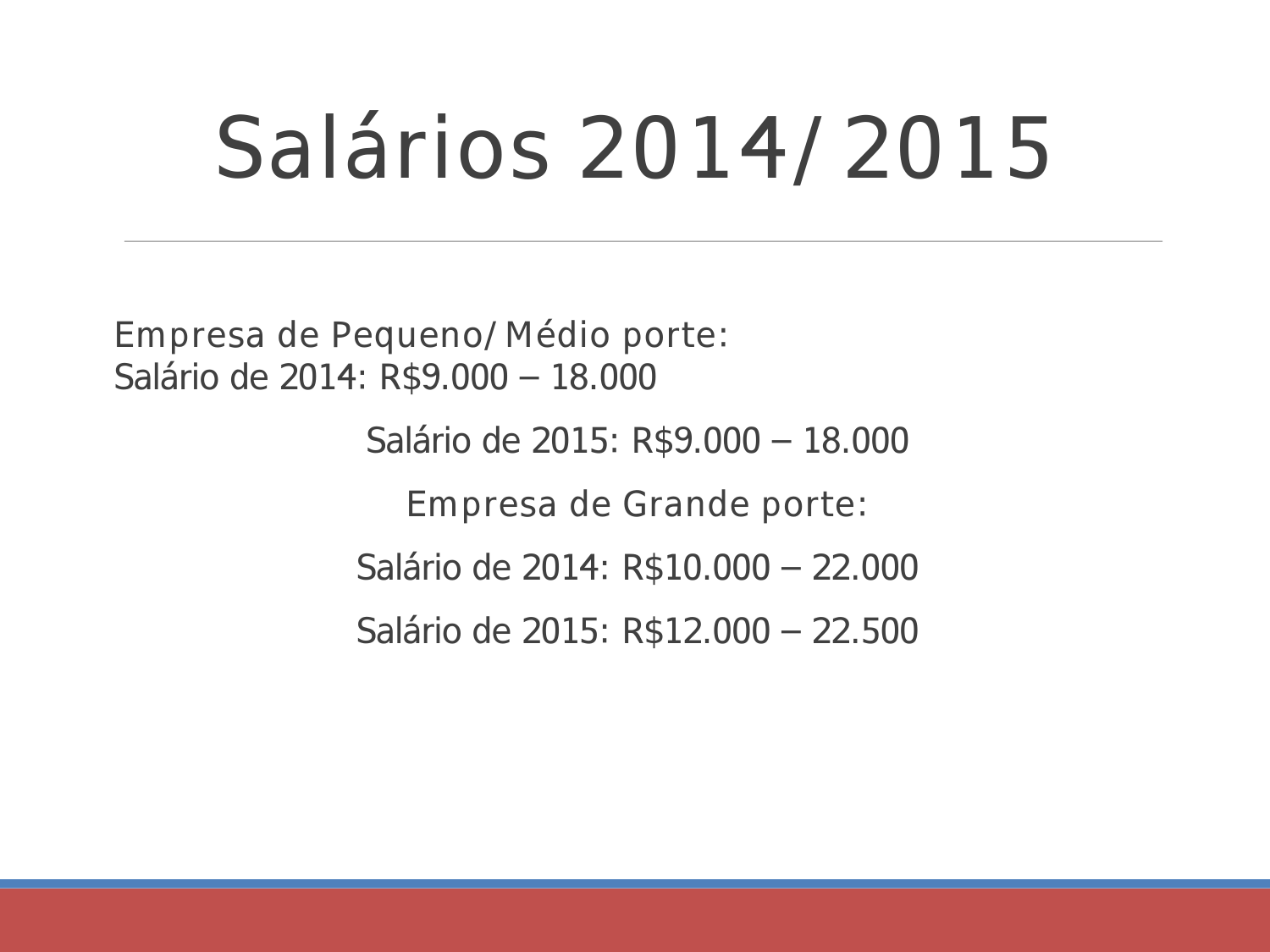

Salários 2014/2015
Empresa de Pequeno/Médio porte:
Salário de 2014: R$9.000 – 18.000
Salário de 2015: R$9.000 – 18.000
Empresa de Grande porte:
Salário de 2014: R$10.000 – 22.000
Salário de 2015: R$12.000 – 22.500